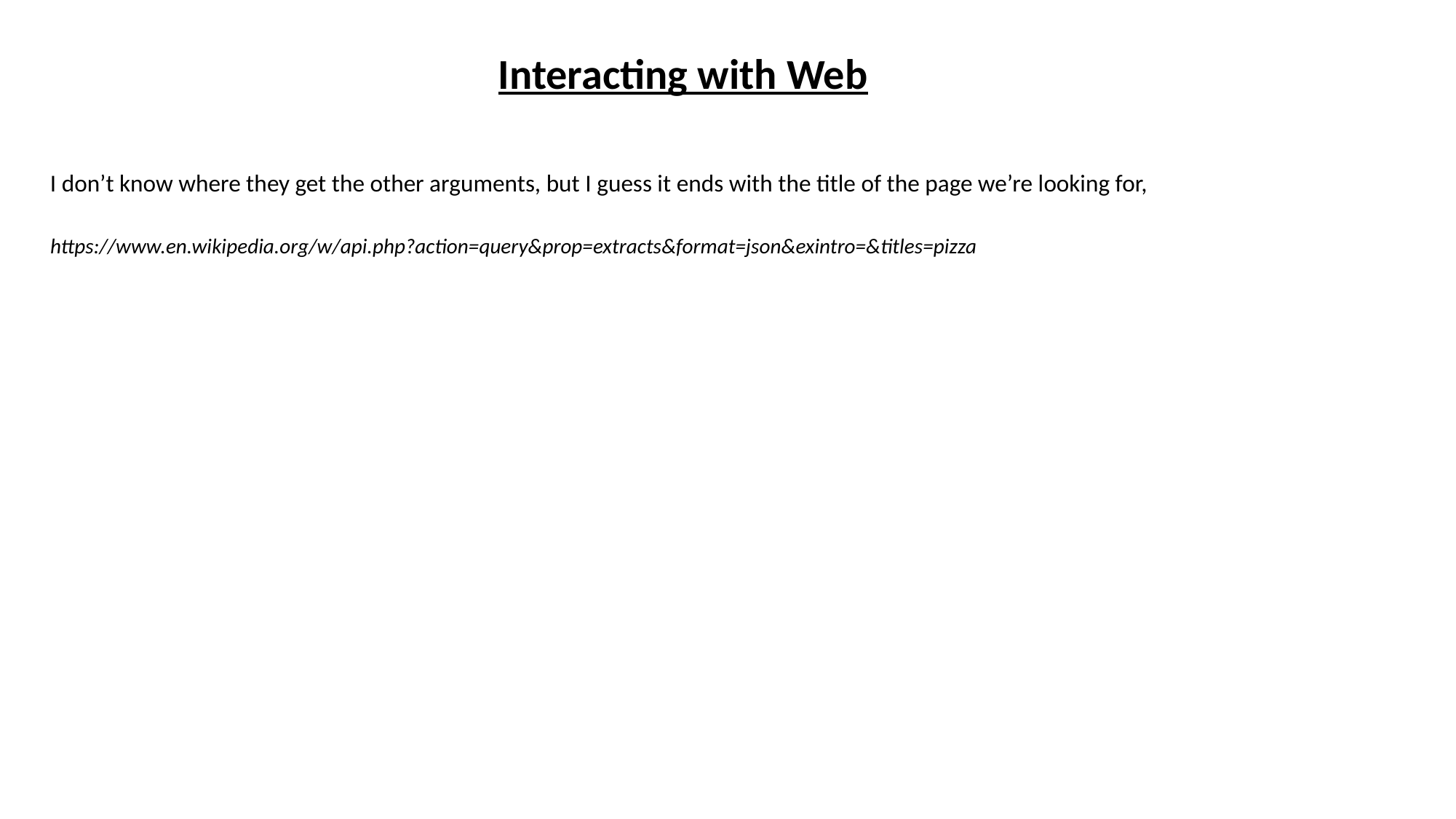

Interacting with Web
I don’t know where they get the other arguments, but I guess it ends with the title of the page we’re looking for,
https://www.en.wikipedia.org/w/api.php?action=query&prop=extracts&format=json&exintro=&titles=pizza